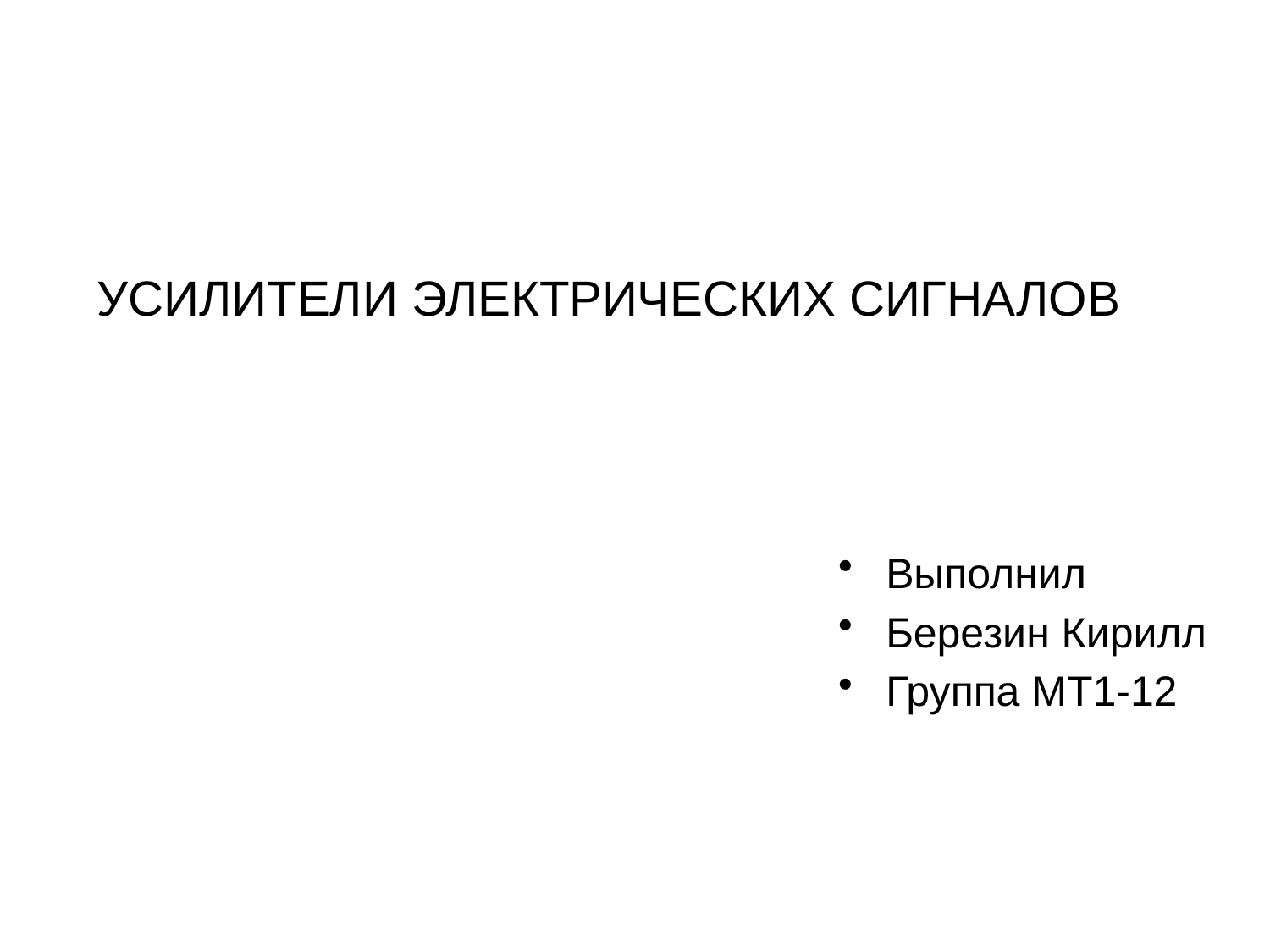

УСИЛИТЕЛИ ЭЛЕКТРИЧЕСКИХ СИГНАЛОВ

Выполнил
Березин Кирилл
Группа МТ1-12